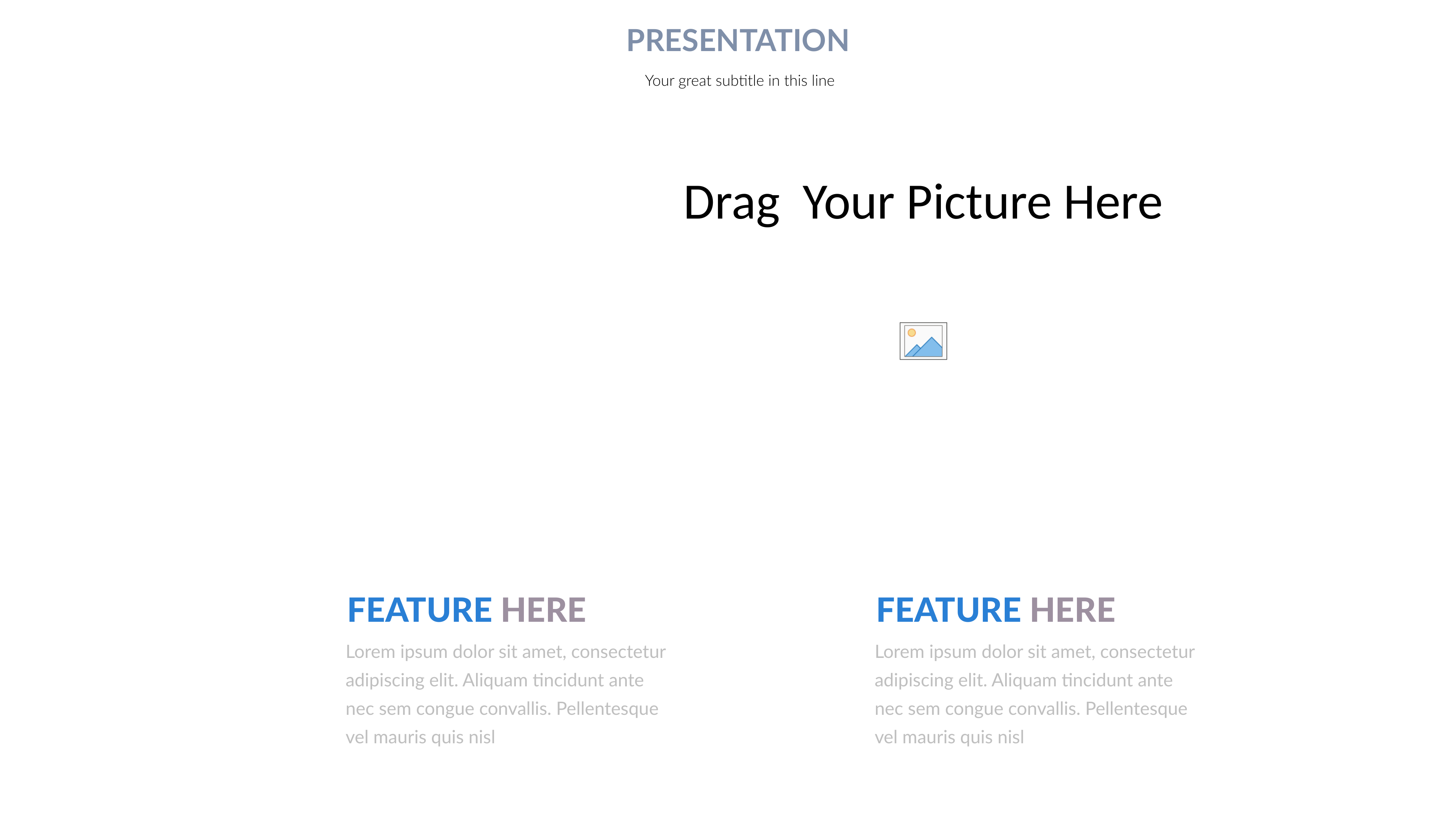

PRESENTATION
Your great subtitle in this line

FEATURE HERE
Lorem ipsum dolor sit amet, consectetur adipiscing elit. Aliquam tincidunt ante nec sem congue convallis. Pellentesque vel mauris quis nisl
FEATURE HERE
Lorem ipsum dolor sit amet, consectetur adipiscing elit. Aliquam tincidunt ante nec sem congue convallis. Pellentesque vel mauris quis nisl